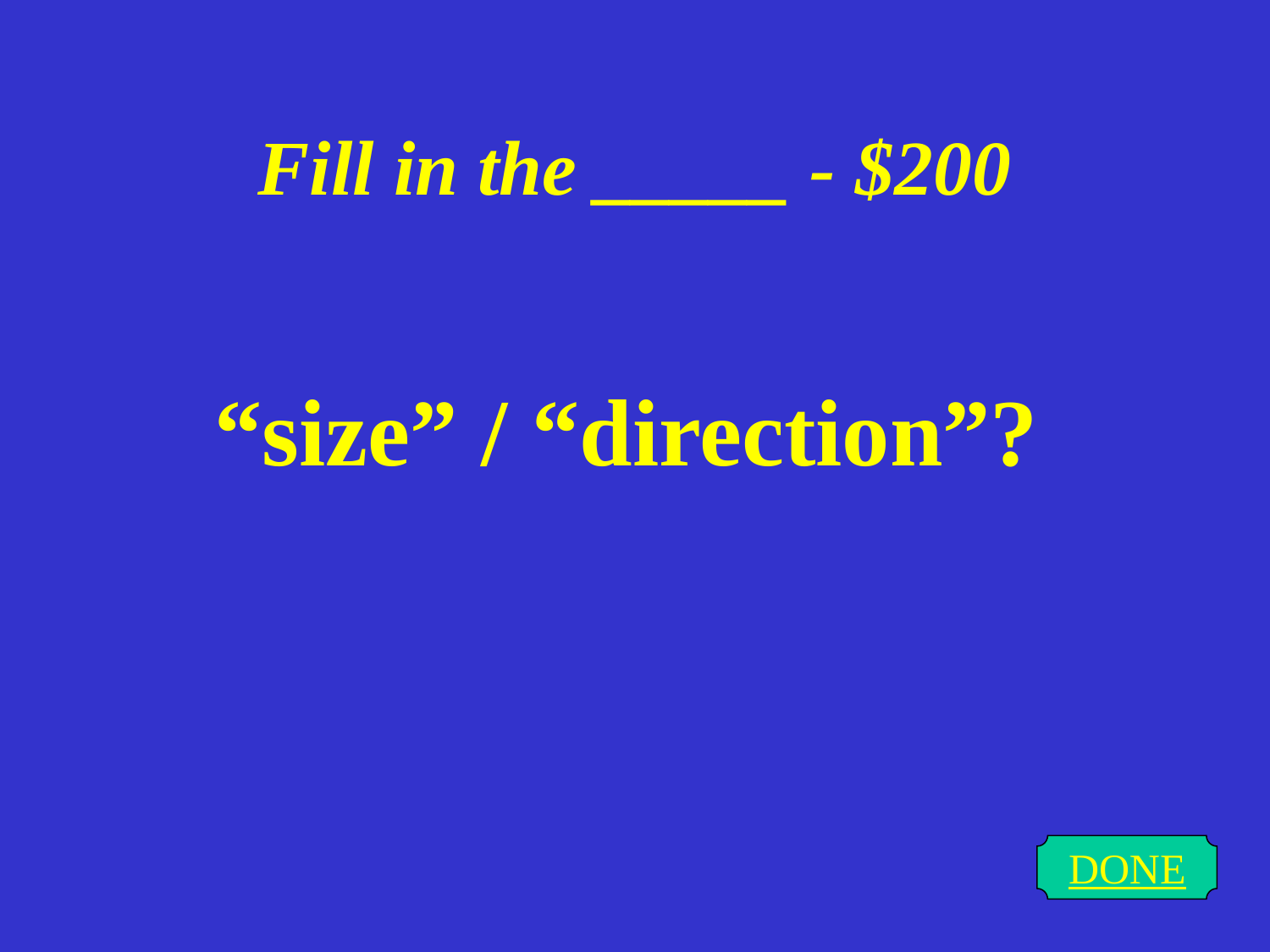

# Fill in the _____ - $200
“size” / “direction”?

DONE